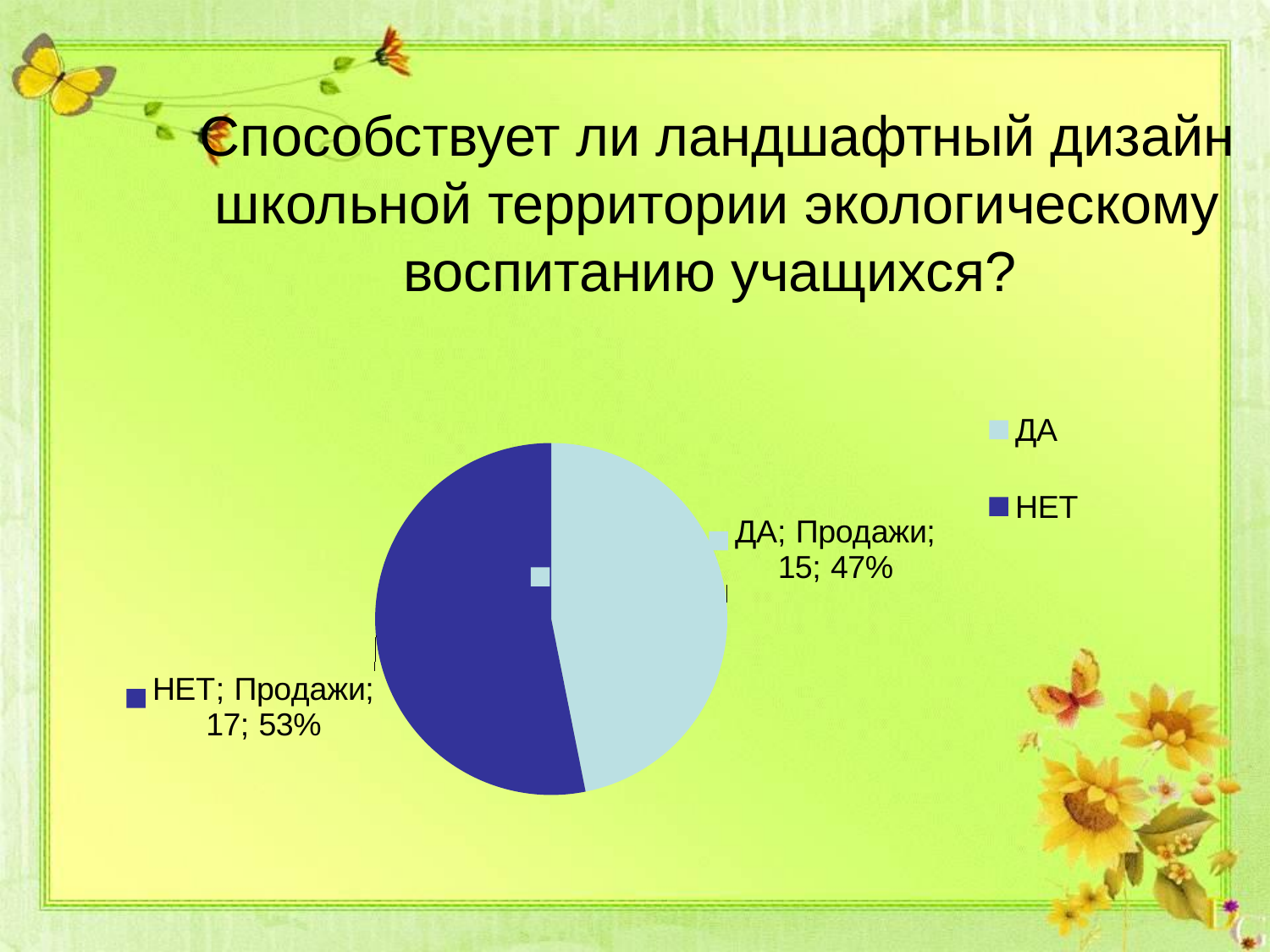

# Способствует ли ландшафтный дизайн школьной территории экологическому воспитанию учащихся?

### Chart

| Category | Продажи |
|---|---|
| ДА | 15.0 |
| НЕТ | 17.0 |